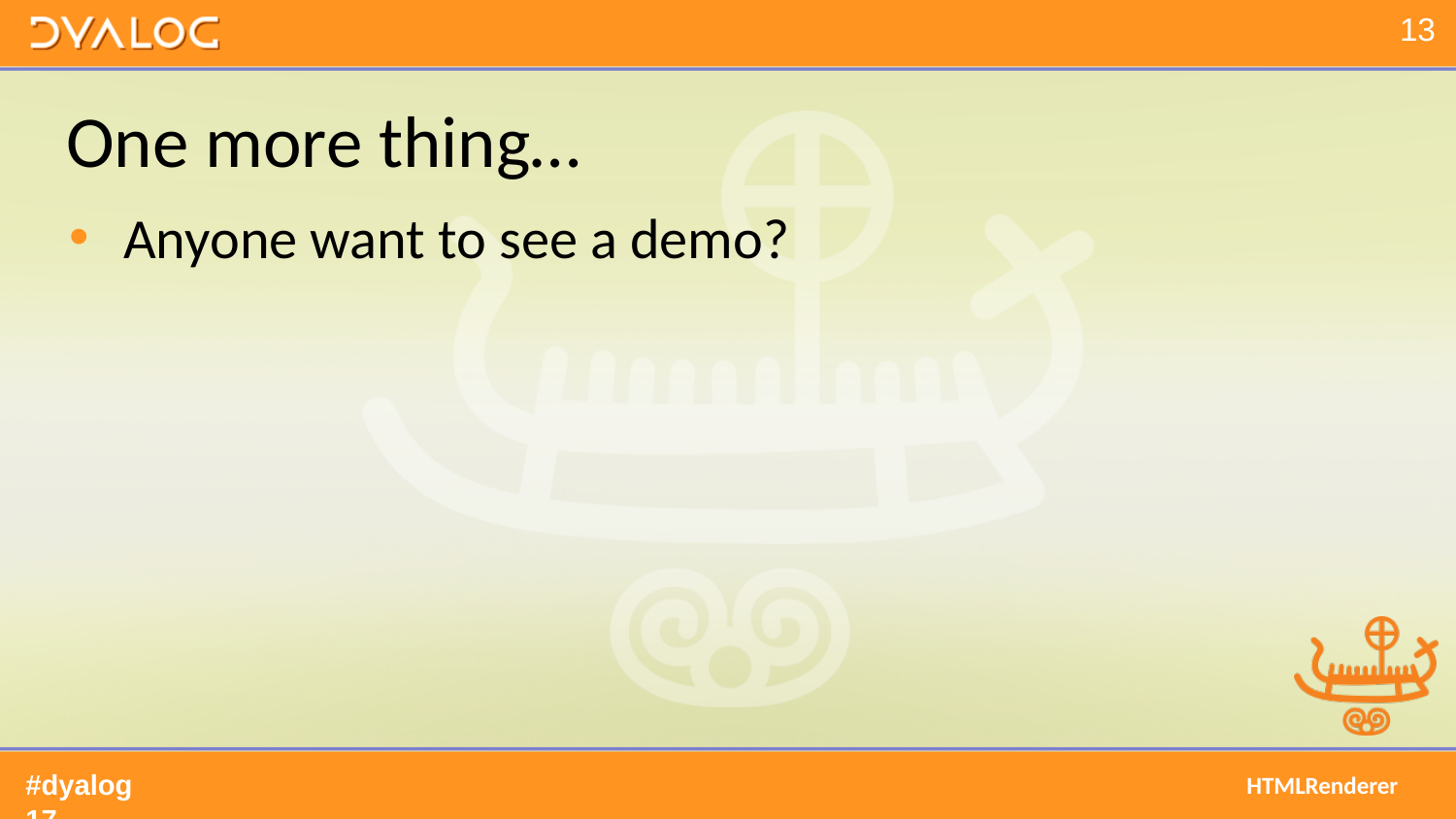

# One more thing…

Anyone want to see a demo?
HTMLRenderer